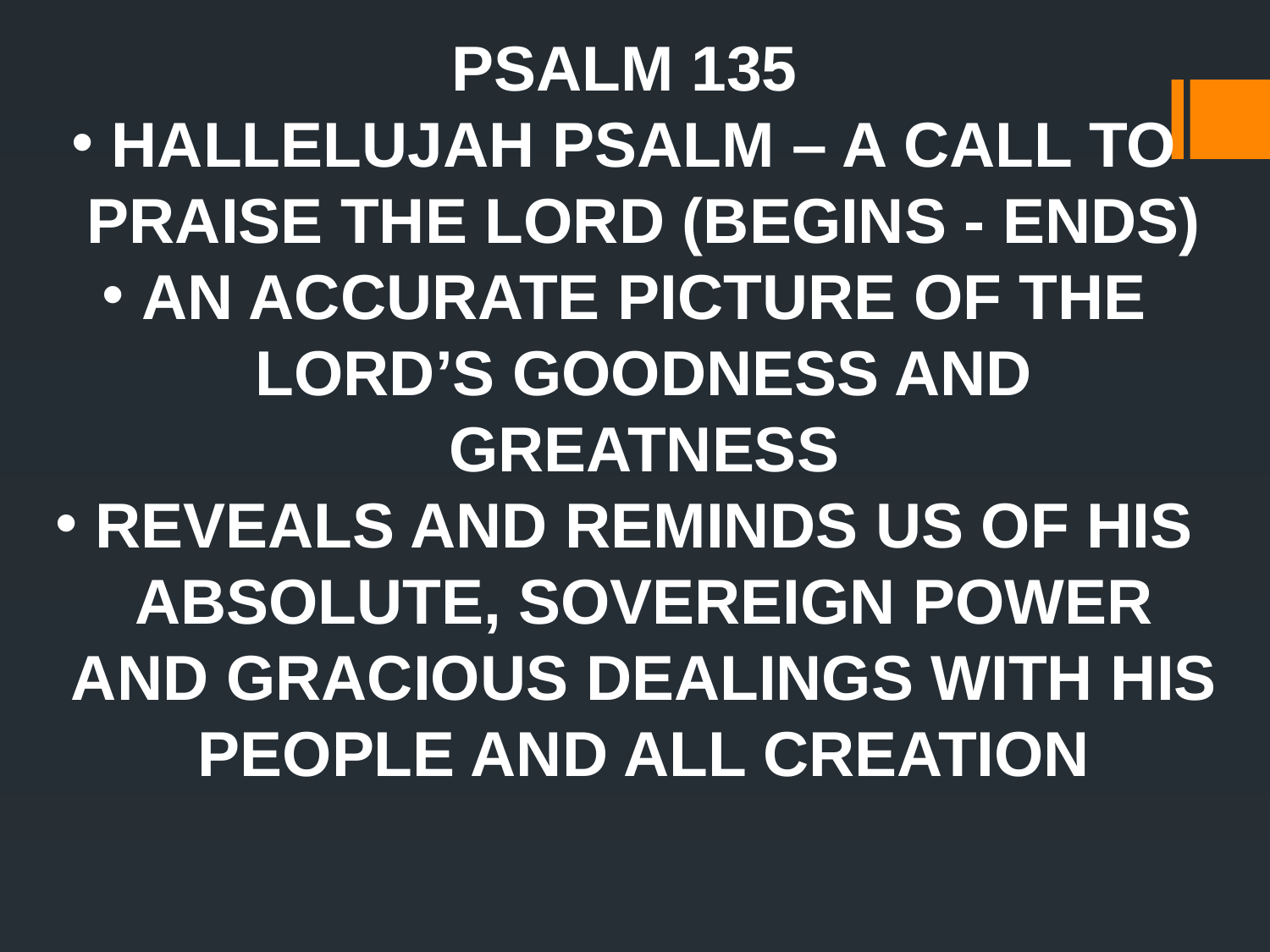

PSALM 135
HALLELUJAH PSALM – A CALL TO PRAISE THE LORD (BEGINS - ENDS)
AN ACCURATE PICTURE OF THE LORD’S GOODNESS AND GREATNESS
REVEALS AND REMINDS US OF HIS ABSOLUTE, SOVEREIGN POWER AND GRACIOUS DEALINGS WITH HIS PEOPLE AND ALL CREATION